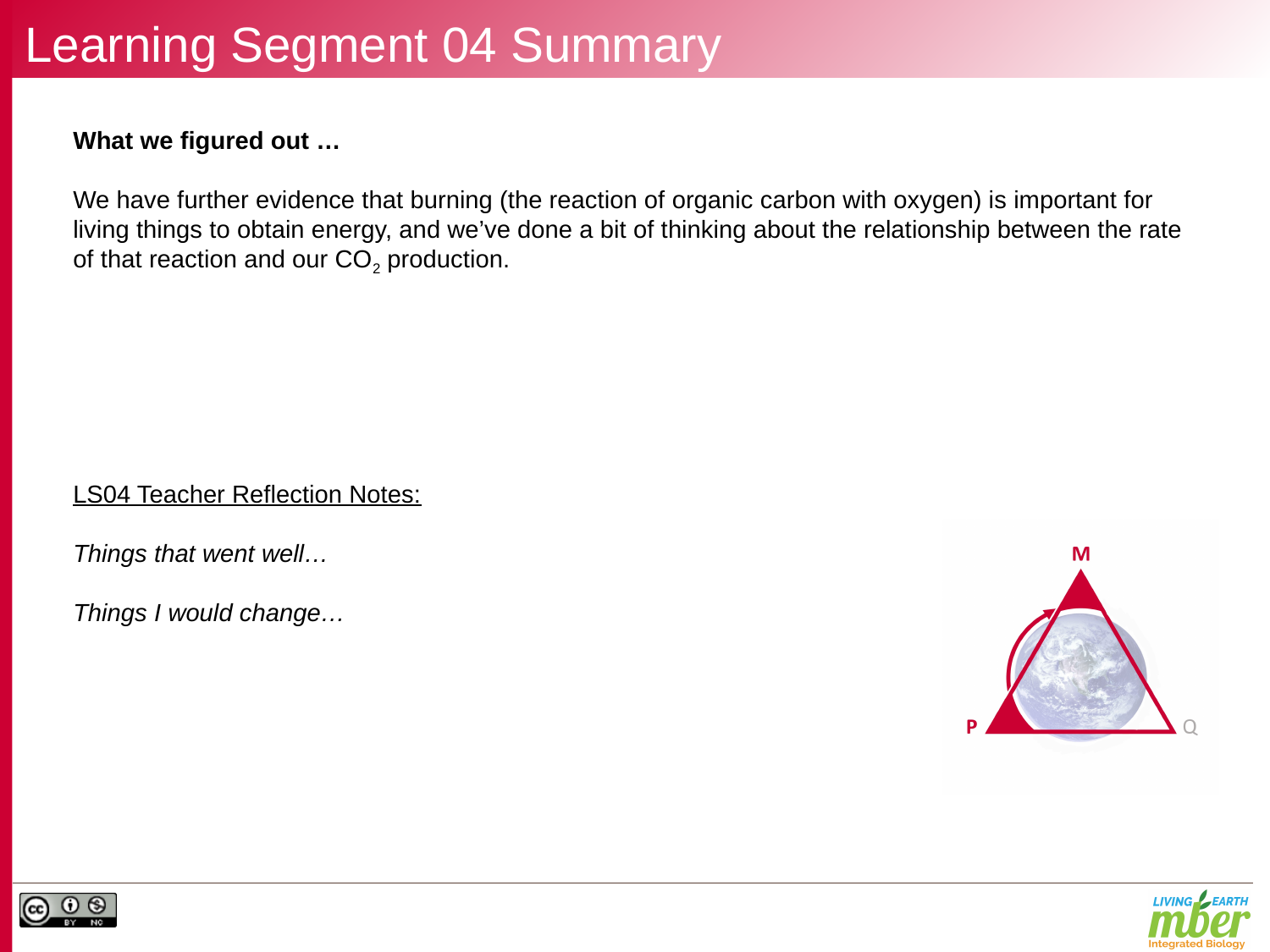

# Learning Segment 04 Summary
What we figured out …

We have further evidence that burning (the reaction of organic carbon with oxygen) is important for living things to obtain energy, and we’ve done a bit of thinking about the relationship between the rate of that reaction and our CO2 production.

LS04 Teacher Reflection Notes:

Things that went well…

Things I would change…